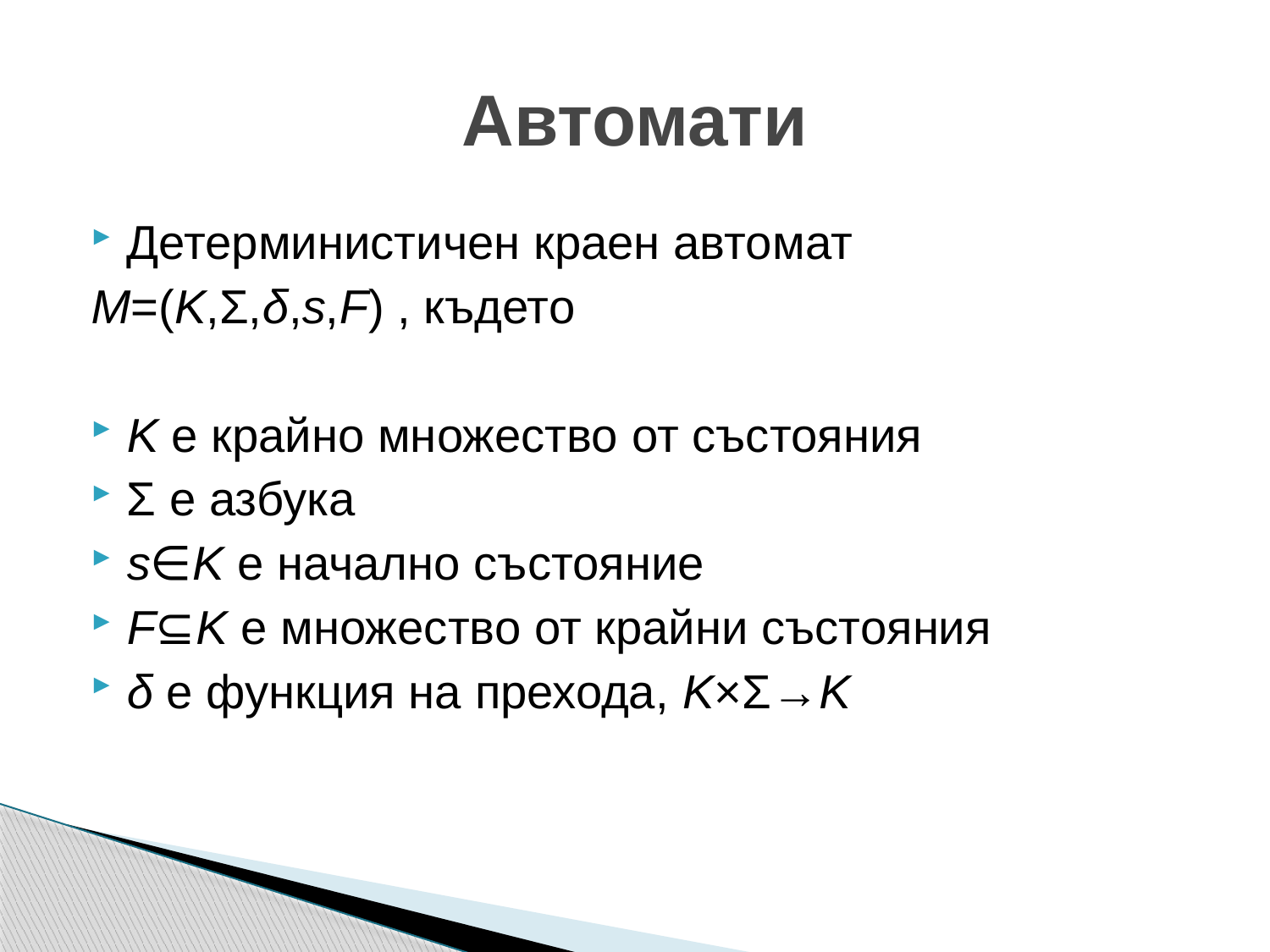

# Автомати
Детерминистичен краен автомат
M=(K,Σ,δ,s,F) , където

K е крайно множество от състояния
Σ е азбука
s∈K е начално състояние
F⊆K е множество от крайни състояния
δ е функция на прехода, K×Σ→K